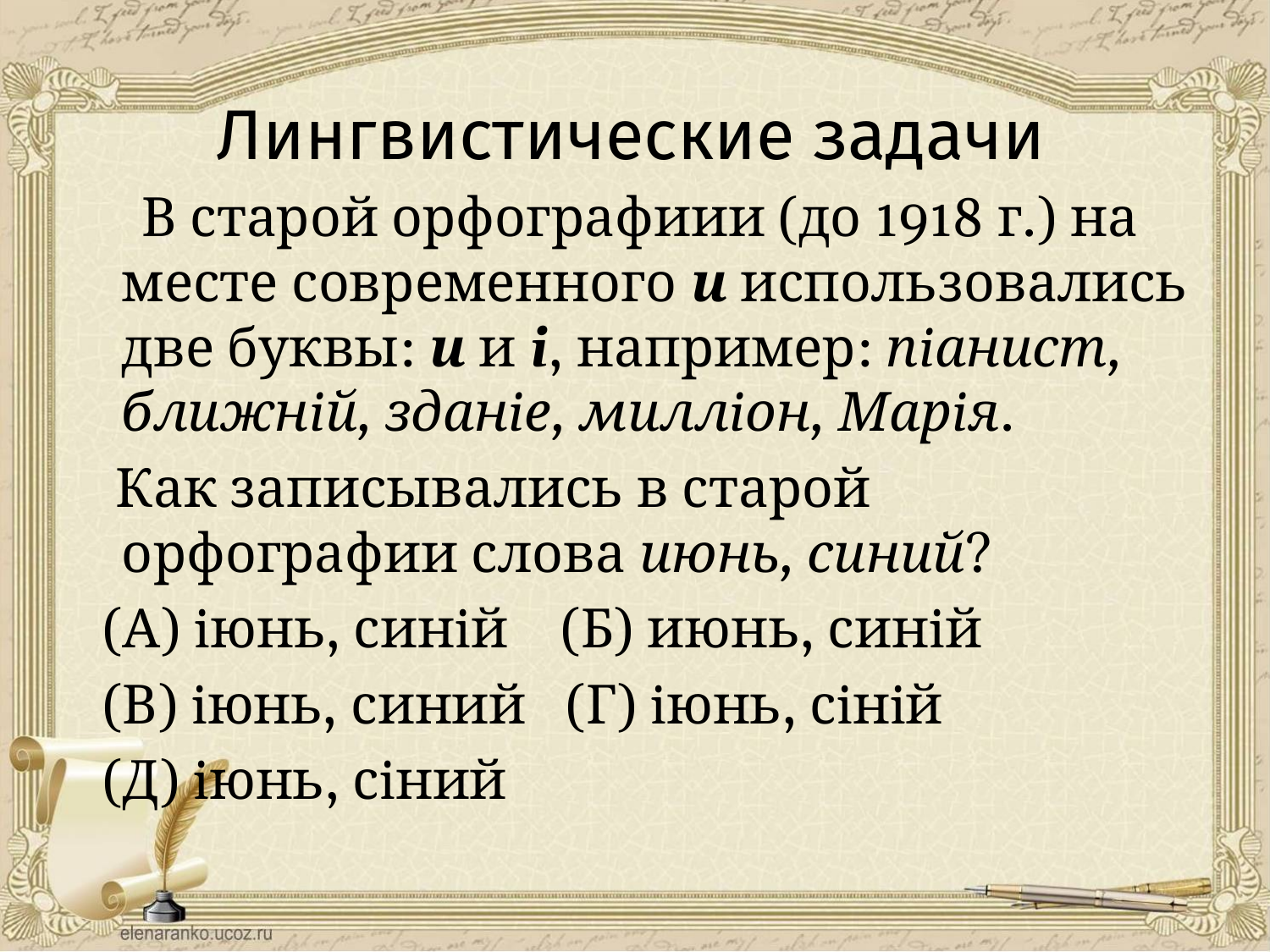

# Лингвистические задачи
     В старой орфографиии (до 1918 г.) на месте современного и использовались две буквы: и и i, например: пiанист, ближнiй, зданiе, миллiон, Марiя.
   Как записывались в старой орфографии слова июнь, синий?
  (А) iюнь, синiй    (Б) июнь, синiй
  (В) iюнь, синий   (Г) iюнь, сiнiй
  (Д) iюнь, сiний